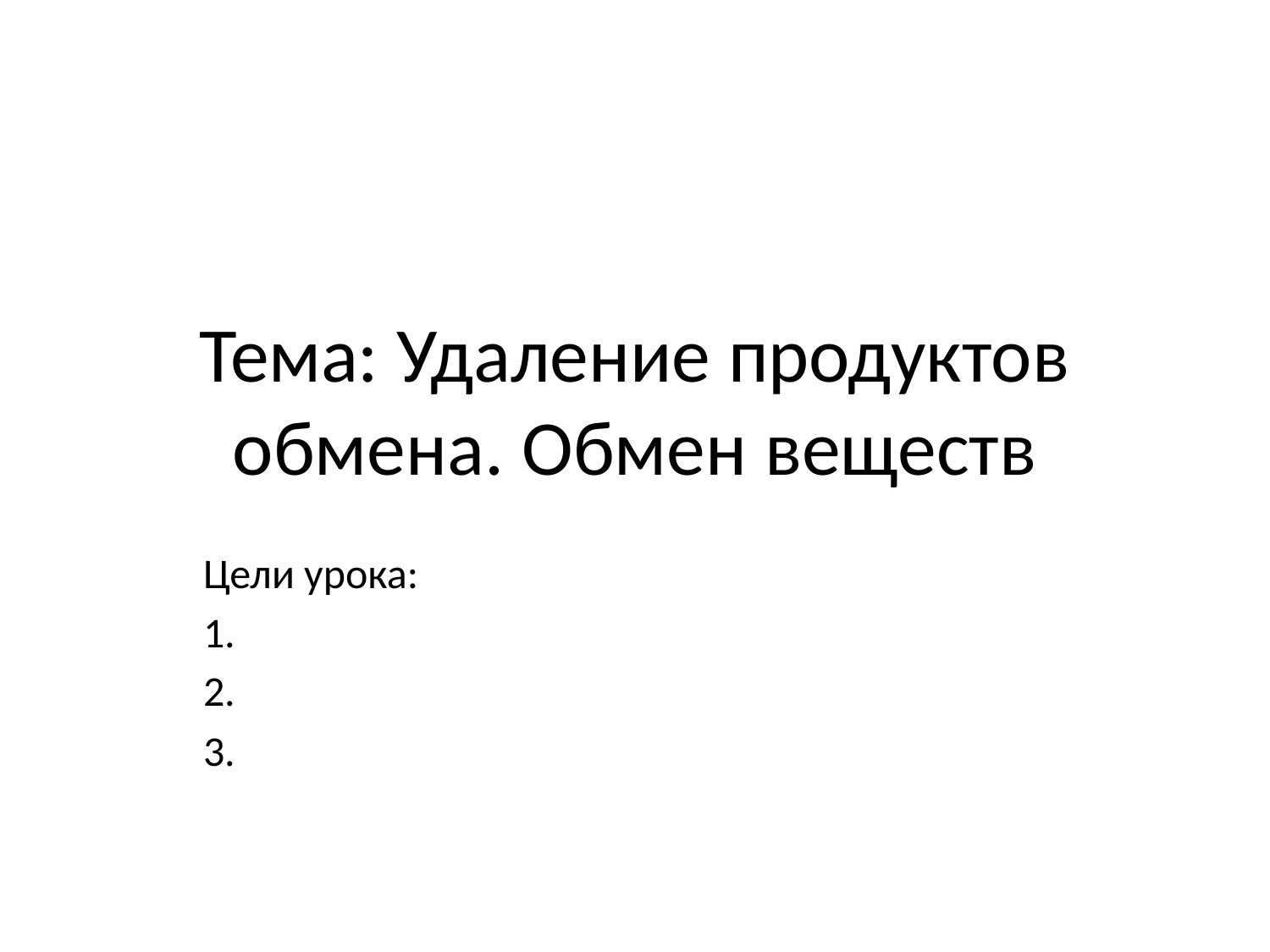

# Тема: Удаление продуктов обмена. Обмен веществ
Цели урока:
1.
2.
3.